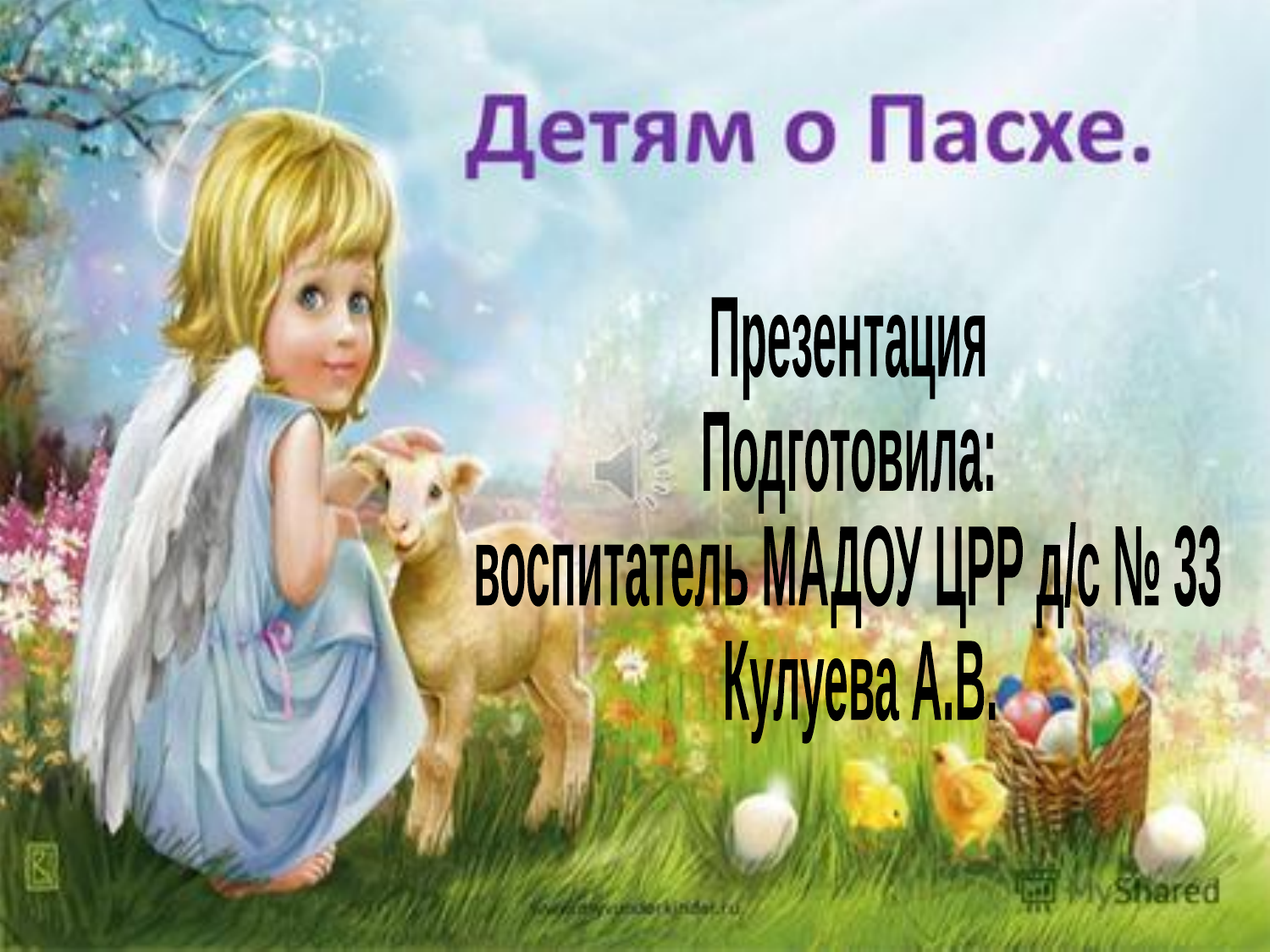

Презентация
Подготовила:
воспитатель МАДОУ ЦРР д/с № 33
 Кулуева А.В.